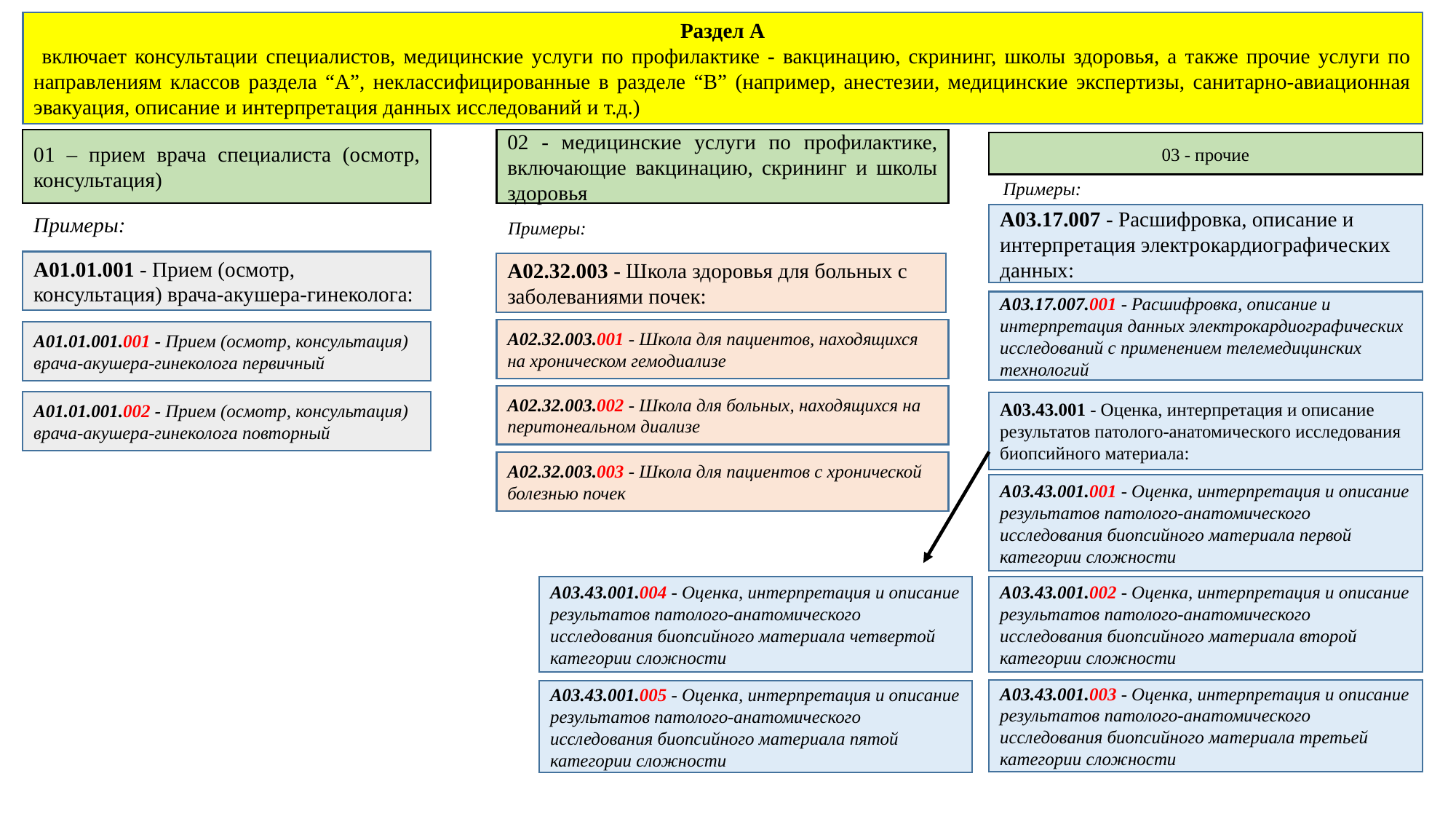

Раздел А
 включает консультации специалистов, медицинские услуги по профилактике - вакцинацию, скрининг, школы здоровья, а также прочие услуги по направлениям классов раздела “А”, неклассифицированные в разделе “B” (например, анестезии, медицинские экспертизы, санитарно-авиационная эвакуация, описание и интерпретация данных исследований и т.д.)
02 - медицинские услуги по профилактике, включающие вакцинацию, скрининг и школы здоровья
01 – прием врача специалиста (осмотр, консультация)
03 - прочие
Примеры:
A03.17.007 - Расшифровка, описание и интерпретация электрокардиографических данных:
Примеры:
Примеры:
A01.01.001 - Прием (осмотр, консультация) врача-акушера-гинеколога:
А02.32.003 - Школа здоровья для больных с заболеваниями почек:
A03.17.007.001 - Расшифровка, описание и интерпретация данных электрокардиографических исследований с применением телемедицинских технологий
А02.32.003.001 - Школа для пациентов, находящихся на хроническом гемодиализе
A01.01.001.001 - Прием (осмотр, консультация) врача-акушера-гинеколога первичный
А02.32.003.002 - Школа для больных, находящихся на перитонеальном диализе
A01.01.001.002 - Прием (осмотр, консультация) врача-акушера-гинеколога повторный
A03.43.001 - Оценка, интерпретация и описание результатов патолого-анатомического исследования биопсийного материала:
А02.32.003.003 - Школа для пациентов с хронической болезнью почек
A03.43.001.001 - Оценка, интерпретация и описание результатов патолого-анатомического исследования биопсийного материала первой категории сложности
A03.43.001.004 - Оценка, интерпретация и описание результатов патолого-анатомического исследования биопсийного материала четвертой категории сложности
A03.43.001.002 - Оценка, интерпретация и описание результатов патолого-анатомического исследования биопсийного материала второй категории сложности
A03.43.001.003 - Оценка, интерпретация и описание результатов патолого-анатомического исследования биопсийного материала третьей категории сложности
A03.43.001.005 - Оценка, интерпретация и описание результатов патолого-анатомического исследования биопсийного материала пятой категории сложности